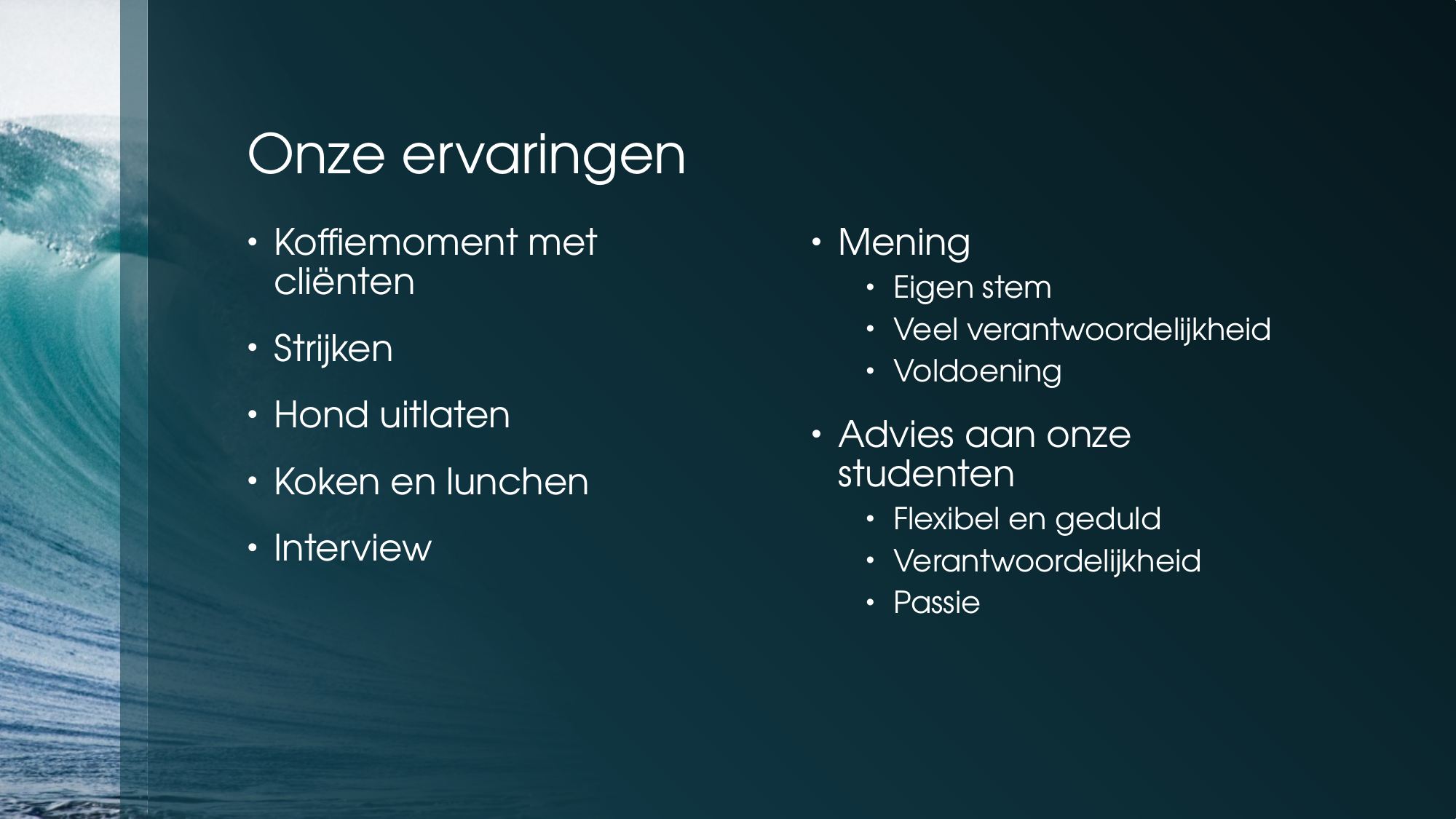

# Onze ervaringen
Koffiemoment met cliënten
Strijken
Hond uitlaten
Koken en lunchen
Interview
Mening
Eigen stem
Veel verantwoordelijkheid
Voldoening
Advies aan onze studenten
Flexibel en geduld
Verantwoordelijkheid
Passie